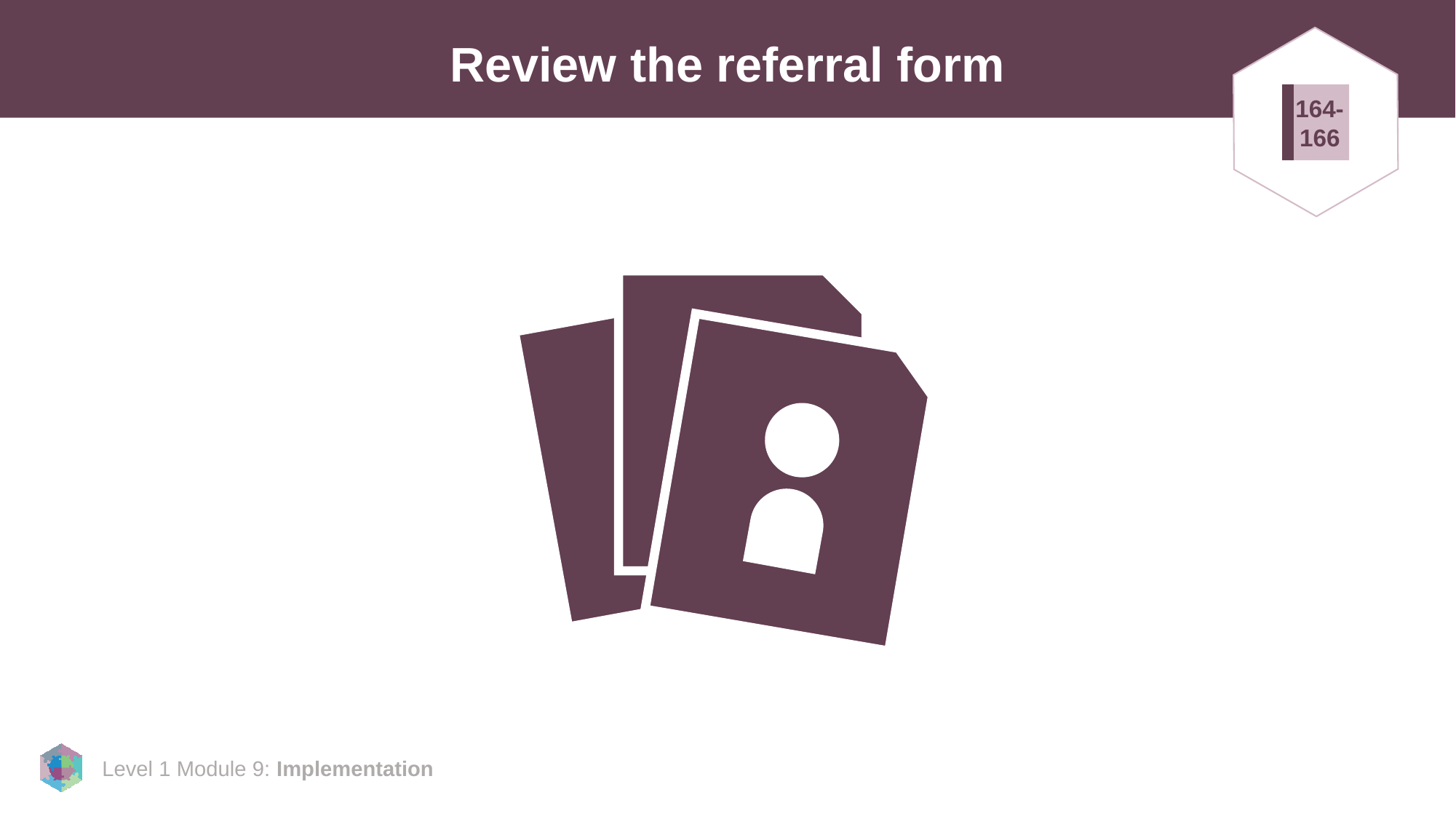

# Review the referral form

164-
166